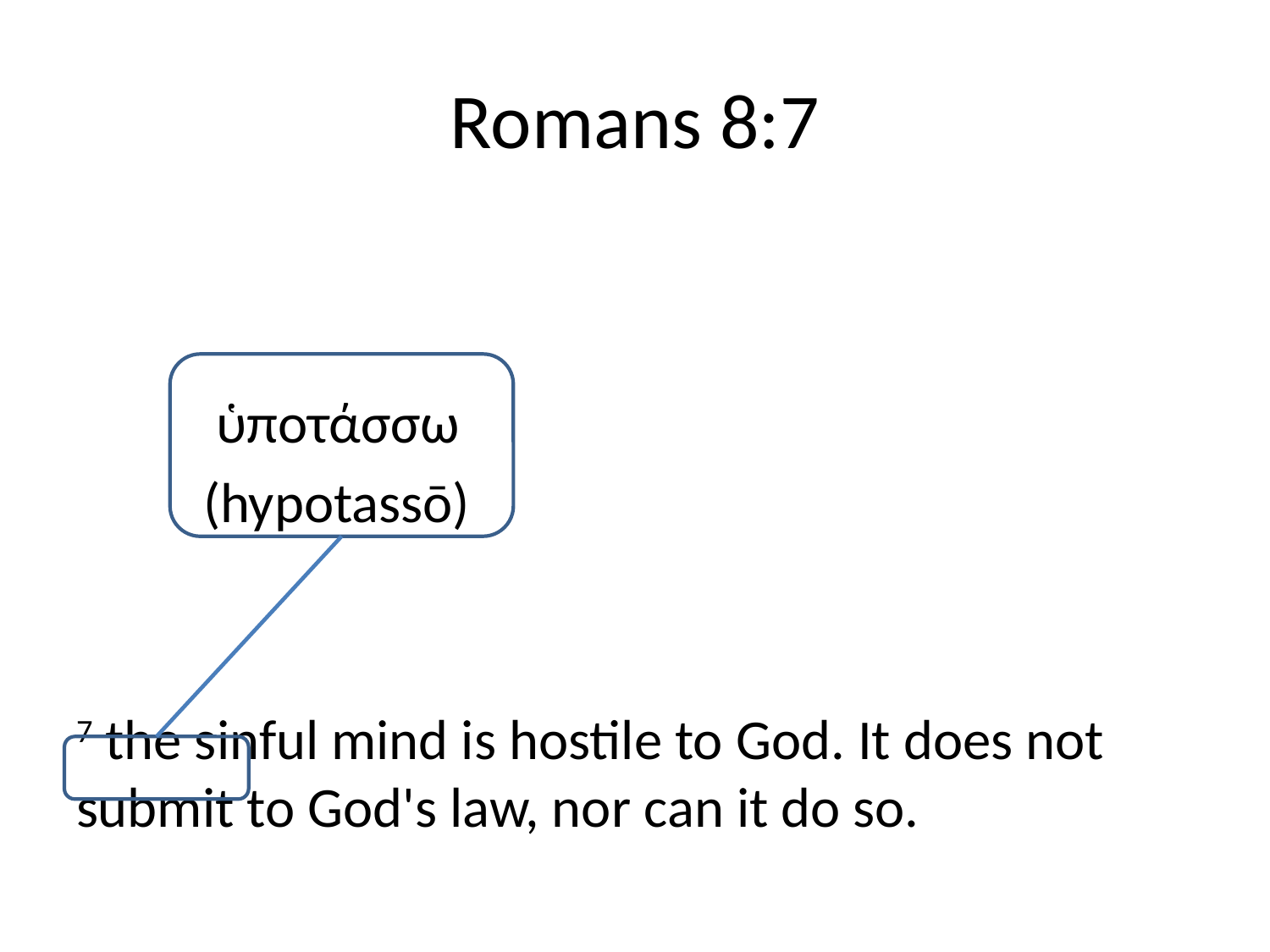

# Romans 8:7

	 ὑποτάσσω
	(hypotassō)

7 the sinful mind is hostile to God. It does not submit to God's law, nor can it do so.